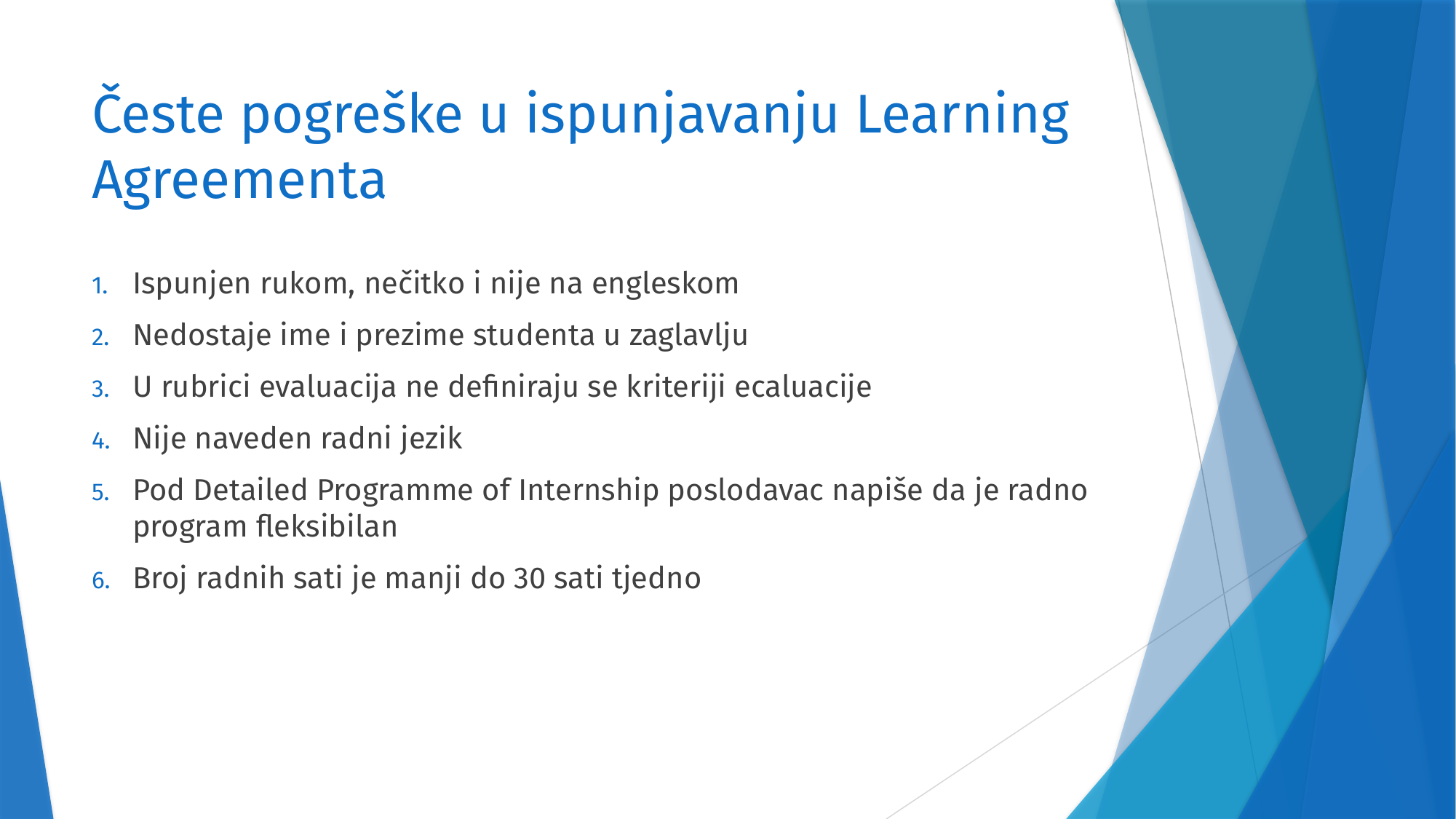

# Česte pogreške u ispunjavanju Learning Agreementa
Ispunjen rukom, nečitko i nije na engleskom
Nedostaje ime i prezime studenta u zaglavlju
U rubrici evaluacija ne definiraju se kriteriji ecaluacije
Nije naveden radni jezik
Pod Detailed Programme of Internship poslodavac napiše da je radno program fleksibilan
Broj radnih sati je manji do 30 sati tjedno